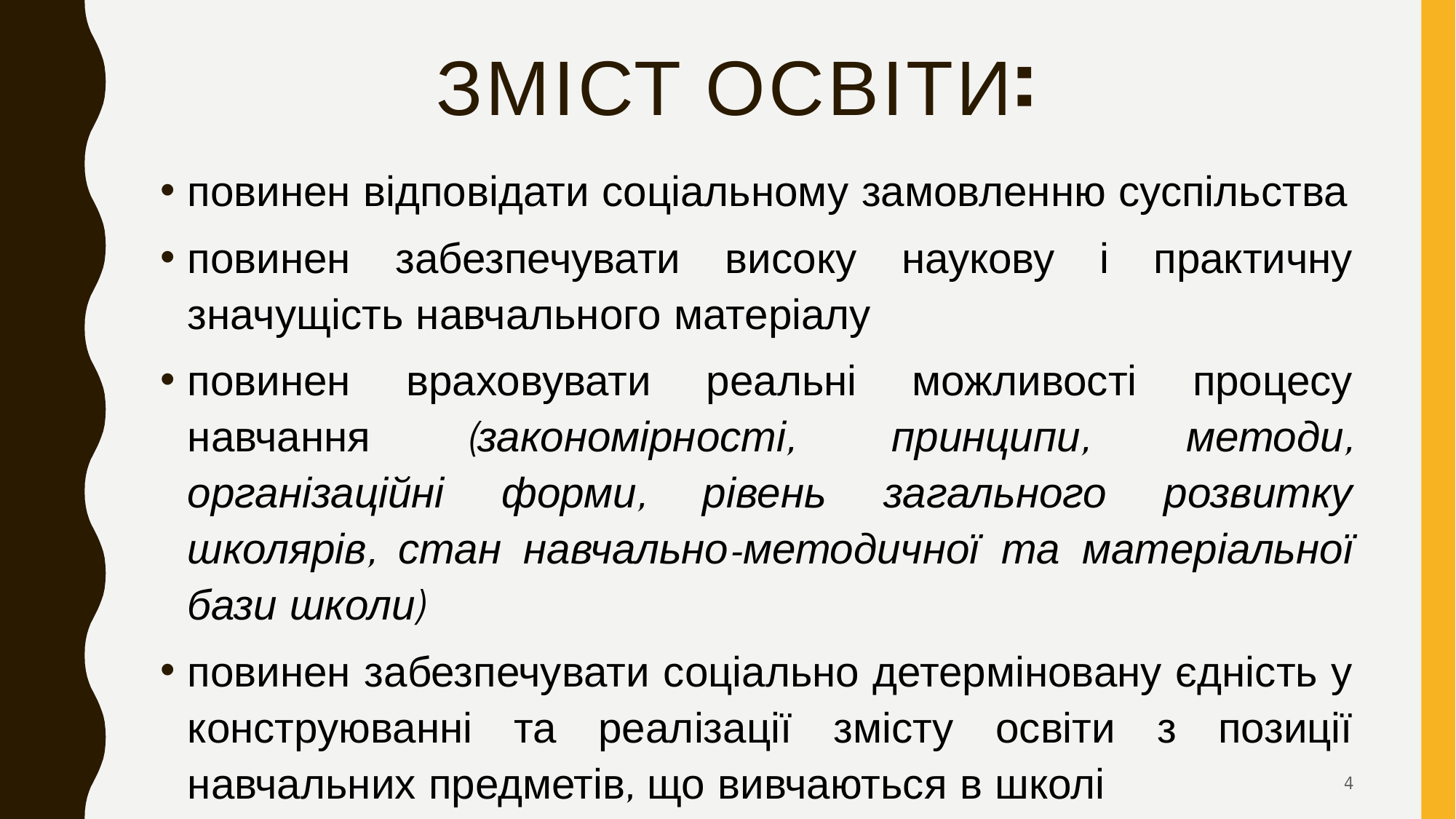

# Зміст освіти:
повинен відповідати соціальному замовленню суспільства
повинен забезпечувати високу наукову і практичну значущість навчального матеріалу
повинен враховувати реальні можливості процесу навчання (закономірності, принципи, методи, організаційні форми, рівень загального розвитку школярів, стан навчально-методичної та матеріальної бази школи)
повинен забезпечувати соціально детерміновану єдність у конструюванні та реалізації змісту освіти з позиції навчальних предметів, що вивчаються в школі
4